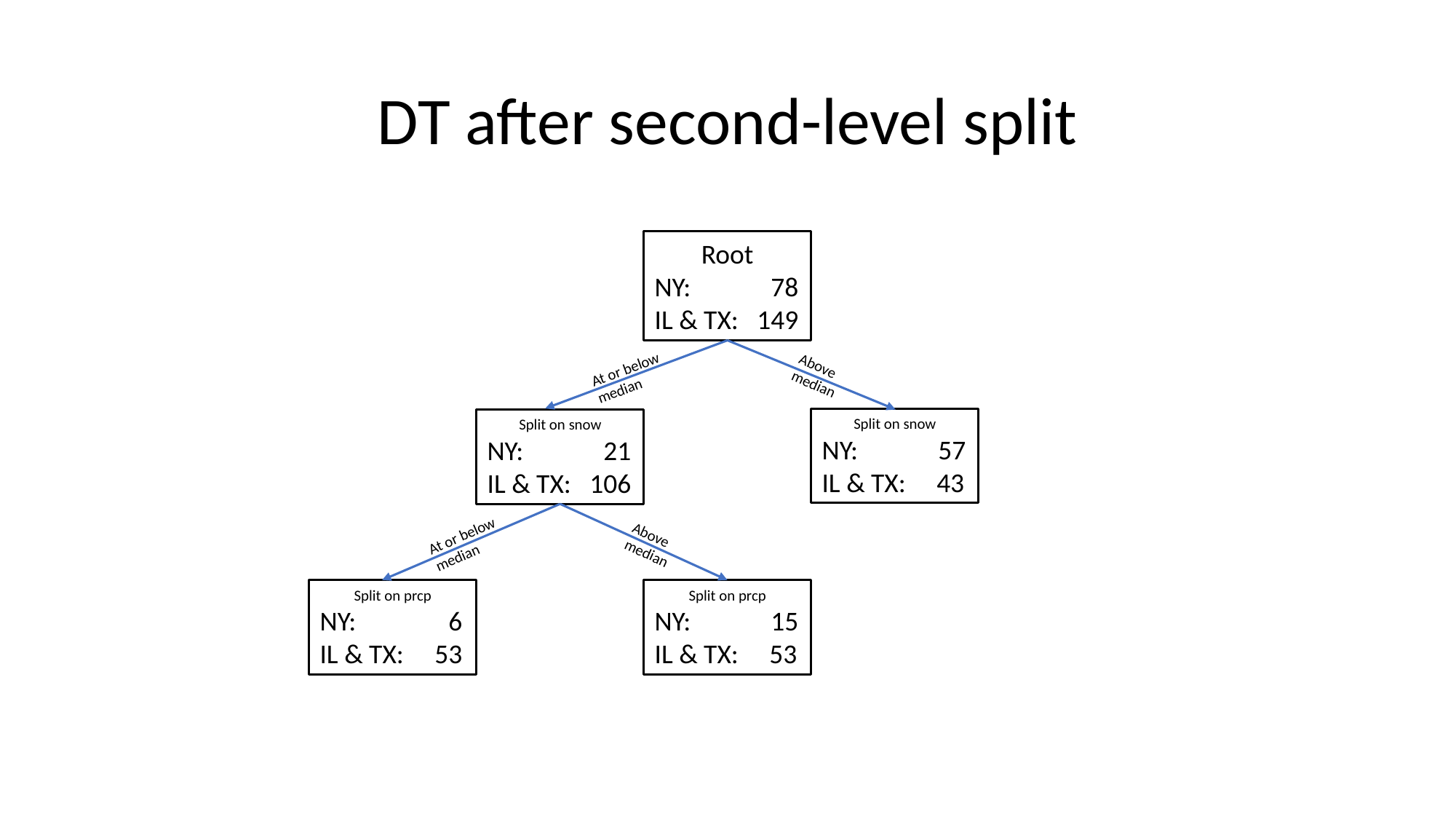

# DT after second-level split
Root
NY:             78
IL & TX:   149
At or below median
Above median
Split on snow
NY:             57
IL & TX:     43
Split on snow
NY:             21
IL & TX:   106
At or below
median
Above median
Split on prcp
NY:               6
IL & TX:     53
Split on prcp
NY:             15
IL & TX:     53